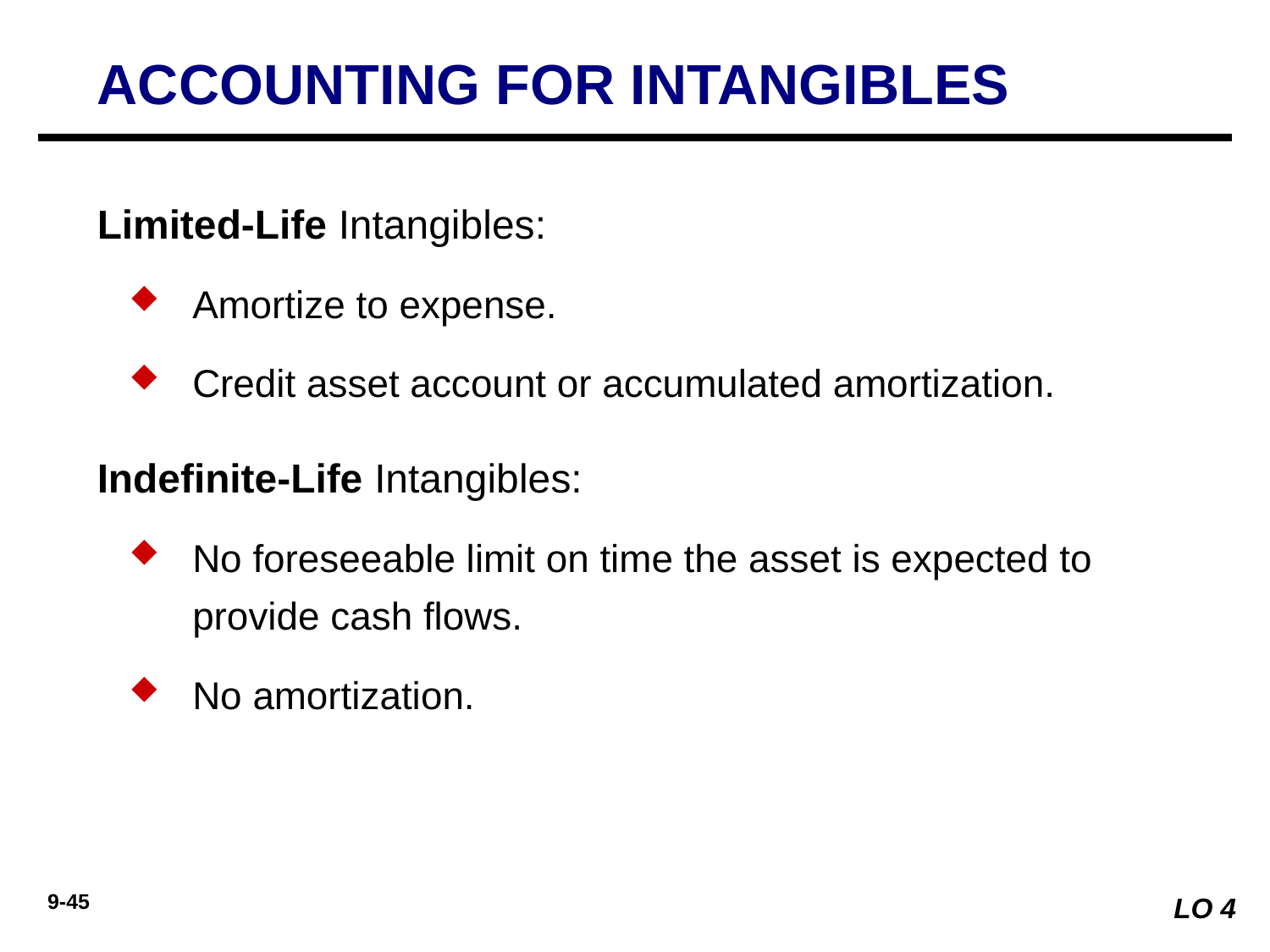

ACCOUNTING FOR INTANGIBLES

Limited-Life Intangibles:
Amortize to expense.
Credit asset account or accumulated amortization.
Indefinite-Life Intangibles:
No foreseeable limit on time the asset is expected to provide cash flows.
No amortization.
LO 4